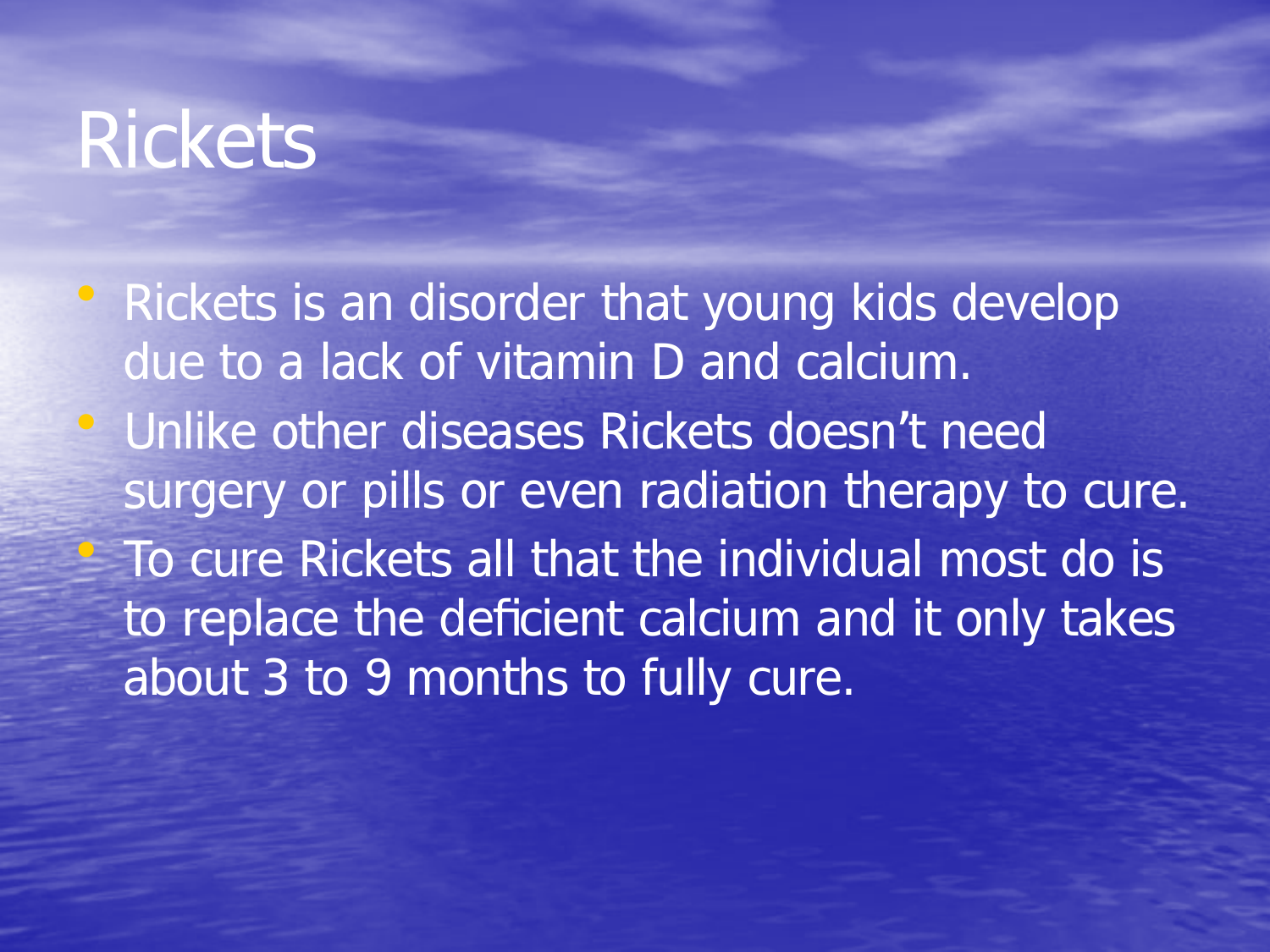

# Rickets
Rickets is an disorder that young kids develop due to a lack of vitamin D and calcium.
Unlike other diseases Rickets doesn’t need surgery or pills or even radiation therapy to cure.
To cure Rickets all that the individual most do is to replace the deficient calcium and it only takes about 3 to 9 months to fully cure.